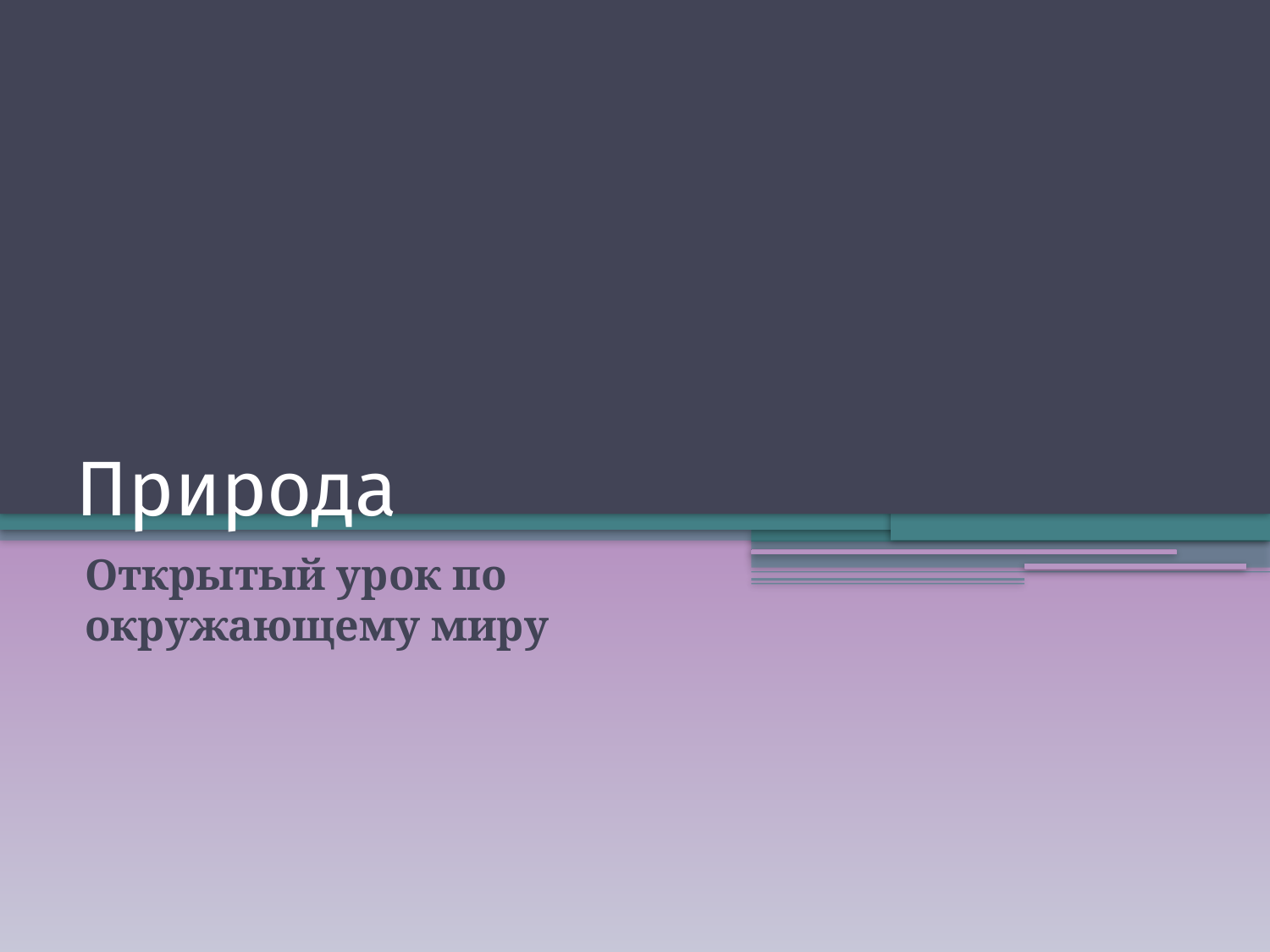

# Природа
Открытый урок по окружающему миру